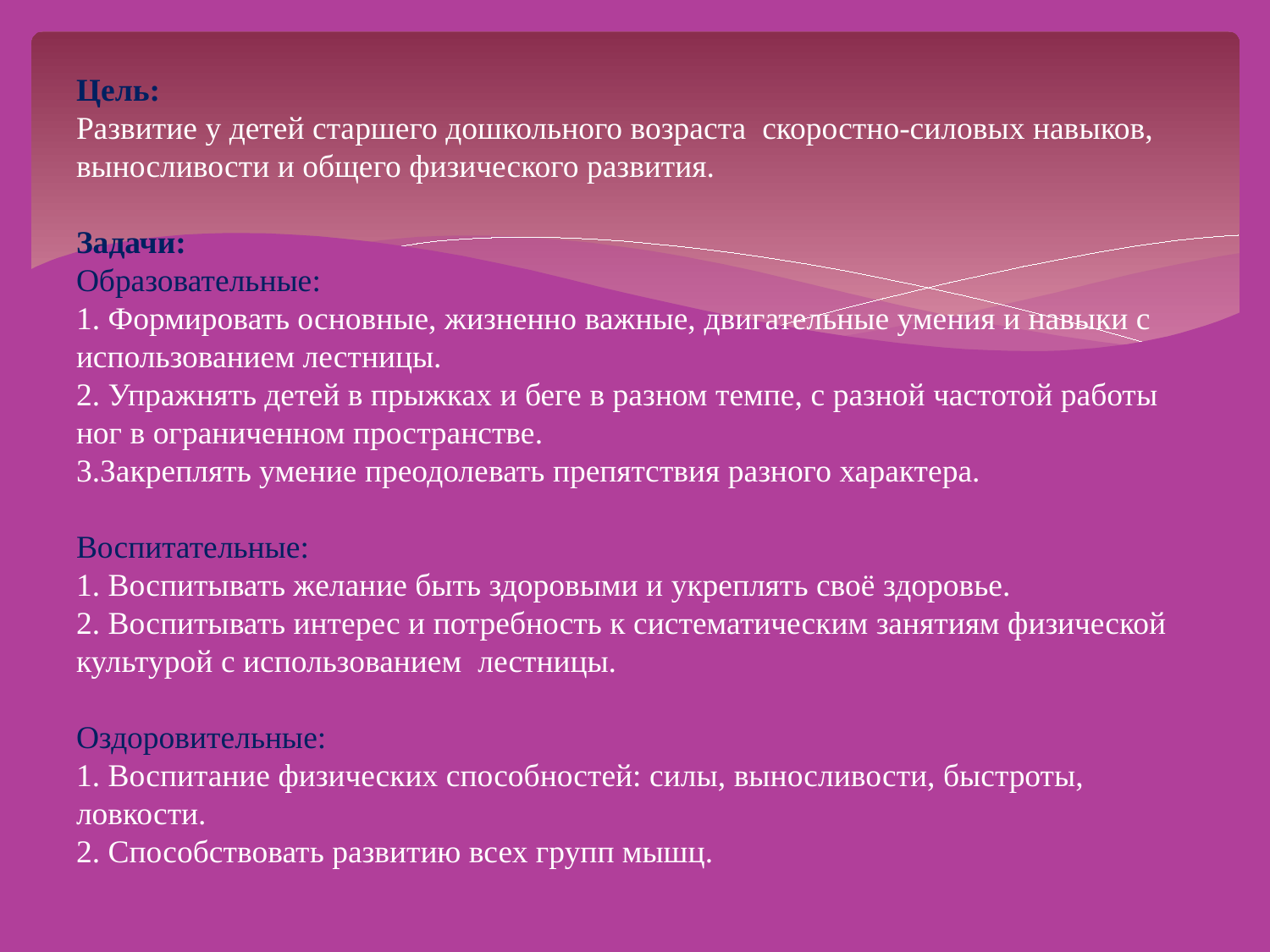

# Цель: Развитие у детей старшего дошкольного возраста  скоростно-силовых навыков, выносливости и общего физического развития. Задачи: Образовательные: 1. Формировать основные, жизненно важные, двигательные умения и навыки с использованием лестницы. 2. Упражнять детей в прыжках и беге в разном темпе, с разной частотой работы ног в ограниченном пространстве. 3.Закреплять умение преодолевать препятствия разного характера. Воспитательные: 1. Воспитывать желание быть здоровыми и укреплять своё здоровье. 2. Воспитывать интерес и потребность к систематическим занятиям физической культурой с использованием  лестницы. Оздоровительные: 1. Воспитание физических способностей: силы, выносливости, быстроты, ловкости. 2. Способствовать развитию всех групп мышц.